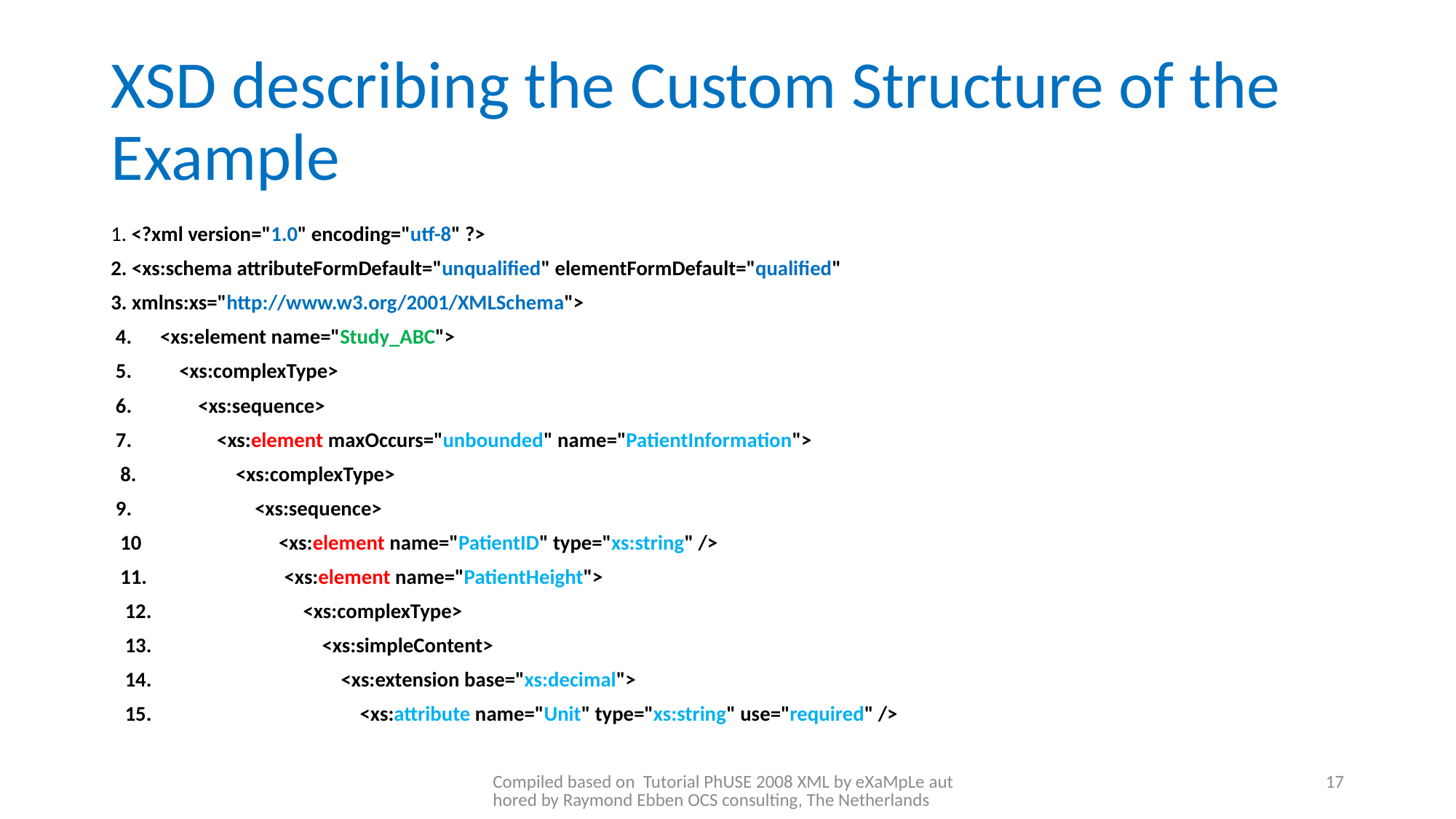

# XSD describing the Custom Structure of the Example
1. <?xml version="1.0" encoding="utf-8" ?>
2. <xs:schema attributeFormDefault="unqualified" elementFormDefault="qualified"
3. xmlns:xs="http://www.w3.org/2001/XMLSchema">
 4.      <xs:element name="Study_ABC">
 5.          <xs:complexType>
 6.              <xs:sequence>
 7.                  <xs:element maxOccurs="unbounded" name="PatientInformation">
  8.                     <xs:complexType>
 9.                          <xs:sequence>
  10                             <xs:element name="PatientID" type="xs:string" />
  11.                             <xs:element name="PatientHeight">
   12.                                <xs:complexType>
   13.                                    <xs:simpleContent>
   14.                                        <xs:extension base="xs:decimal">
   15.                                            <xs:attribute name="Unit" type="xs:string" use="required" />
Compiled based on  Tutorial PhUSE 2008 XML by eXaMpLe authored by Raymond Ebben OCS consulting, The Netherlands
17